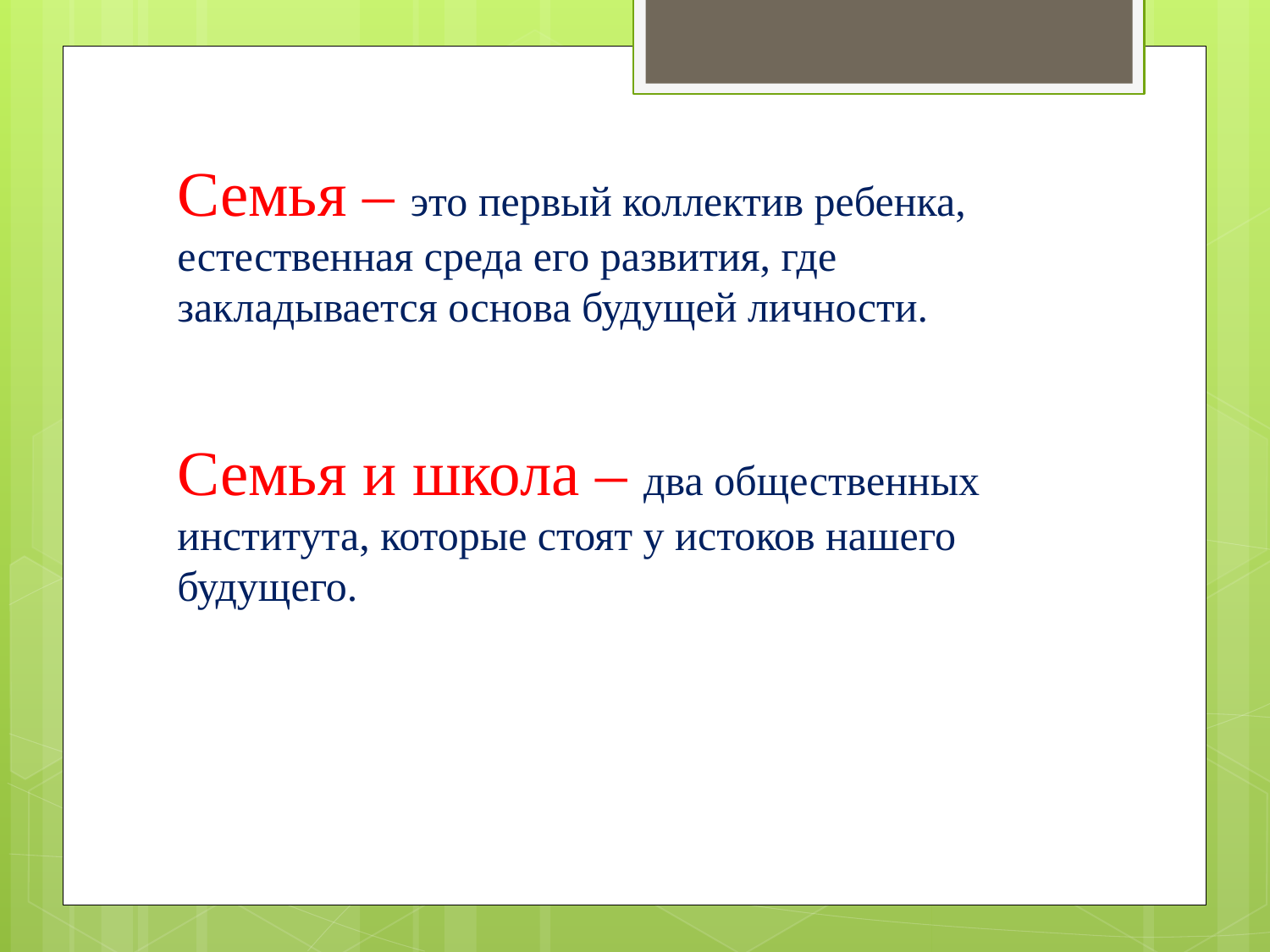

Семья – это первый коллектив ребенка, естественная среда его развития, где закладывается основа будущей личности.

Семья и школа – два общественных института, которые стоят у истоков нашего будущего.